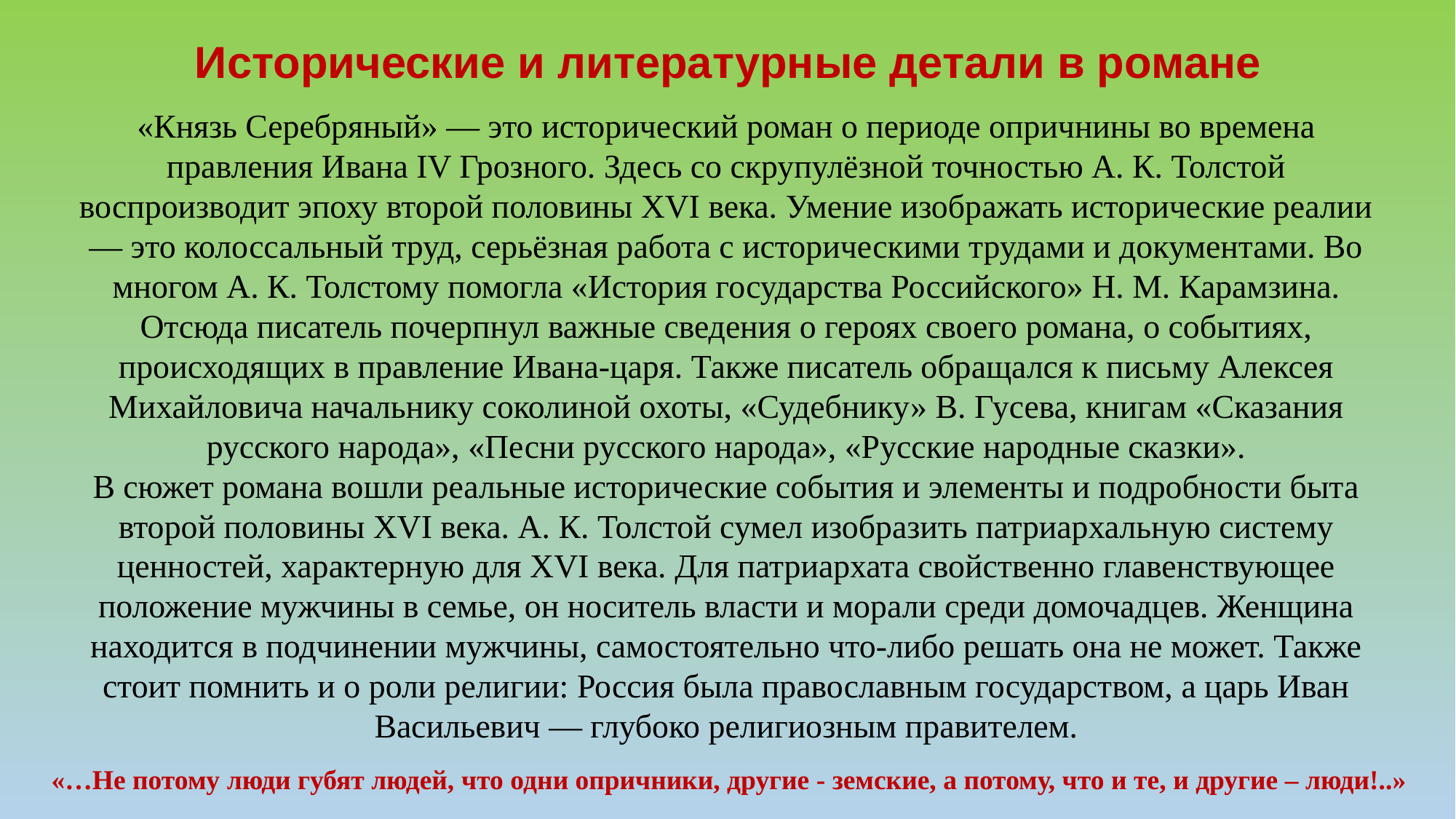

# Исторические и литературные детали в романе
«Князь Серебряный» — это исторический роман о периоде опричнины во времена правления Ивана IV Грозного. Здесь со скрупулёзной точностью А. К. Толстой воспроизводит эпоху второй половины XVI века. Умение изображать исторические реалии — это колоссальный труд, серьёзная работа с историческими трудами и документами. Во многом А. К. Толстому помогла «История государства Российского» Н. М. Карамзина. Отсюда писатель почерпнул важные сведения о героях своего романа, о событиях, происходящих в правление Ивана-царя. Также писатель обращался к письму Алексея Михайловича начальнику соколиной охоты, «Судебнику» В. Гусева, книгам «Сказания русского народа», «Песни русского народа», «Русские народные сказки».
В сюжет романа вошли реальные исторические события и элементы и подробности быта второй половины XVI века. А. К. Толстой сумел изобразить патриархальную систему ценностей, характерную для XVI века. Для патриархата свойственно главенствующее положение мужчины в семье, он носитель власти и морали среди домочадцев. Женщина находится в подчинении мужчины, самостоятельно что-либо решать она не может. Также стоит помнить и о роли религии: Россия была православным государством, а царь Иван Васильевич — глубоко религиозным правителем.
 «…Не потому люди губят людей, что одни опричники, другие - земские, а потому, что и те, и другие – люди!..»